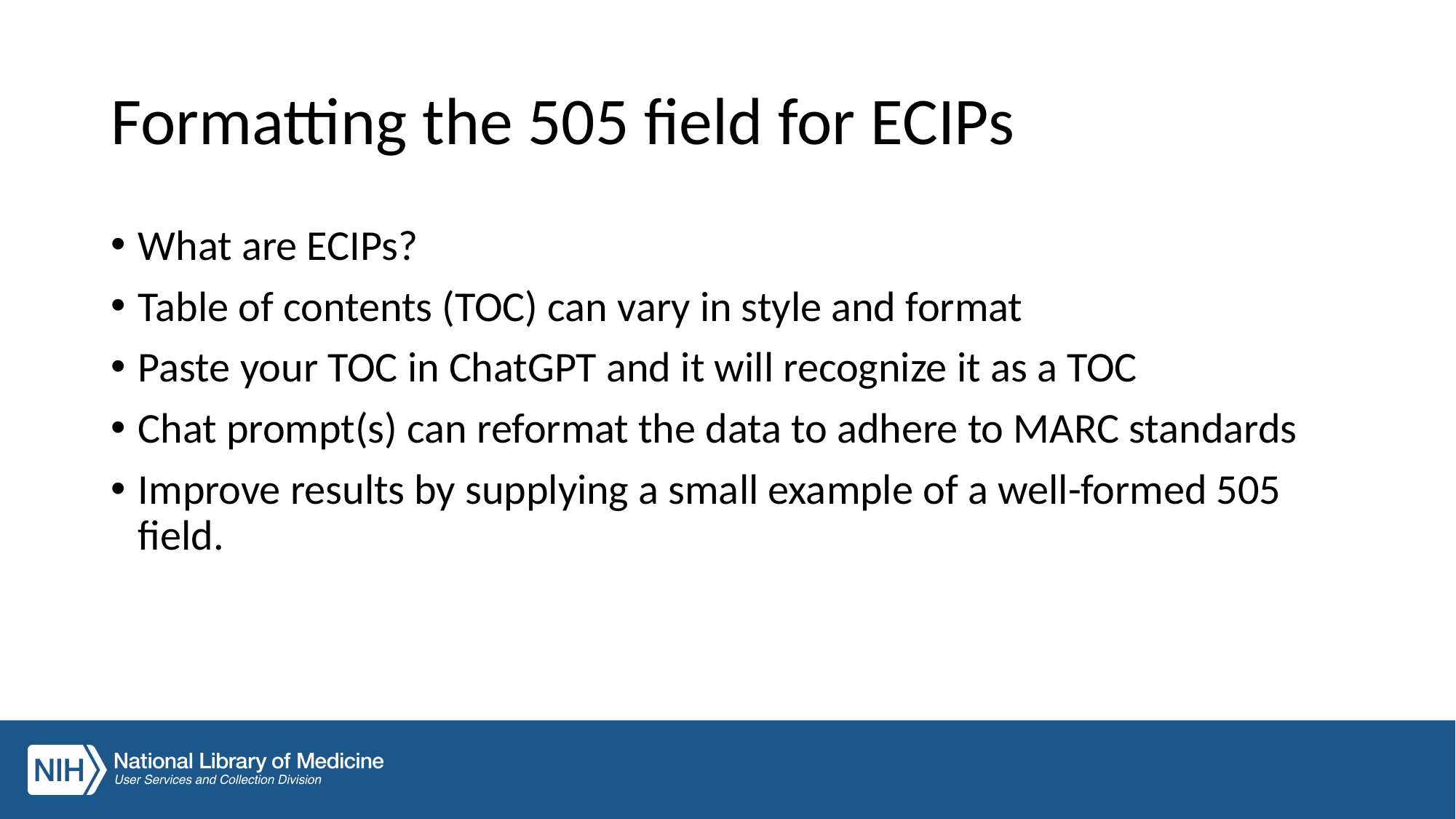

# Formatting the 505 field for ECIPs
What are ECIPs?
Table of contents (TOC) can vary in style and format
Paste your TOC in ChatGPT and it will recognize it as a TOC
Chat prompt(s) can reformat the data to adhere to MARC standards
Improve results by supplying a small example of a well-formed 505 field.